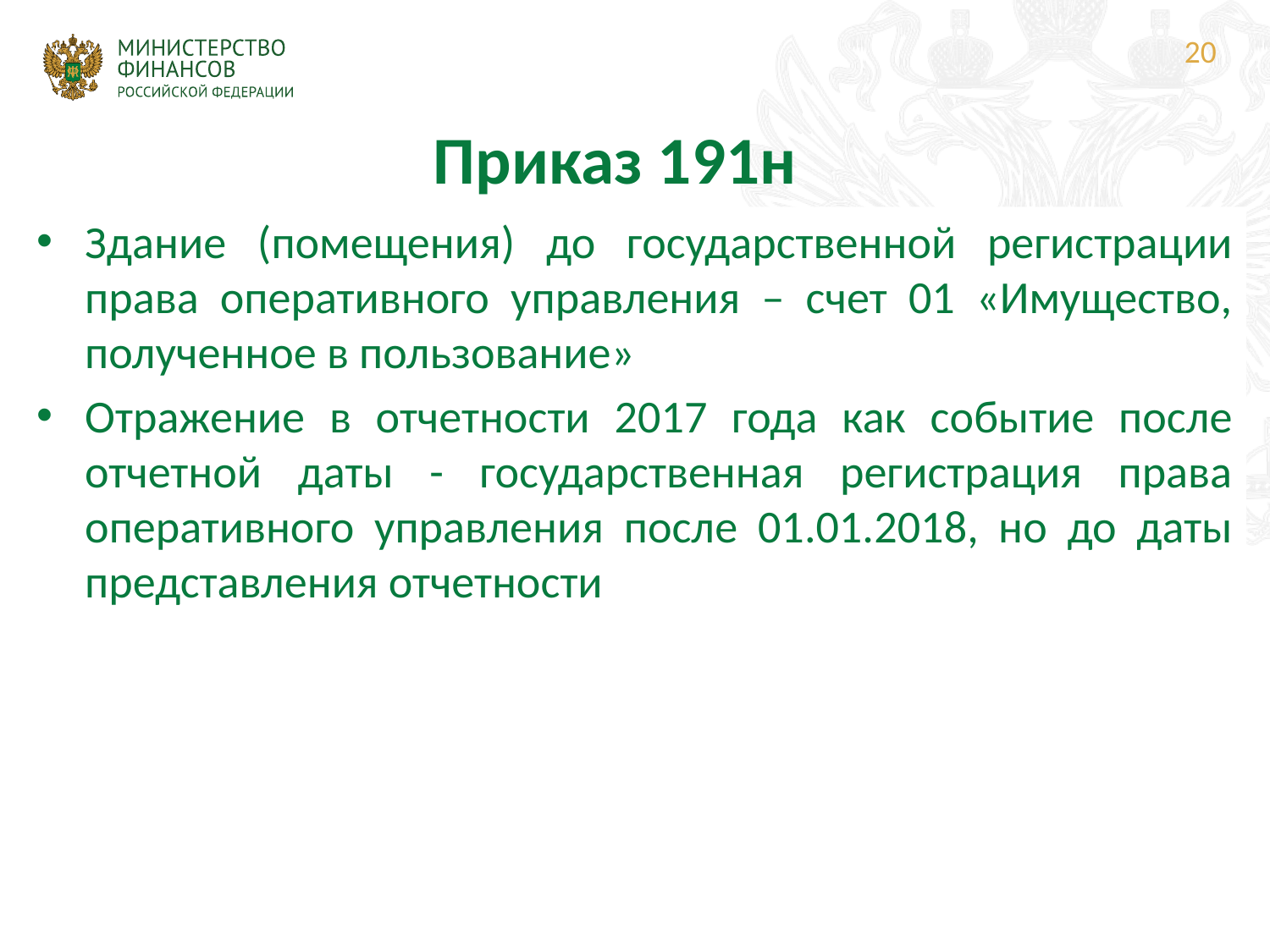

20
# Приказ 191н
Здание (помещения) до государственной регистрации права оперативного управления – счет 01 «Имущество, полученное в пользование»
Отражение в отчетности 2017 года как событие после отчетной даты - государственная регистрация права оперативного управления после 01.01.2018, но до даты представления отчетности